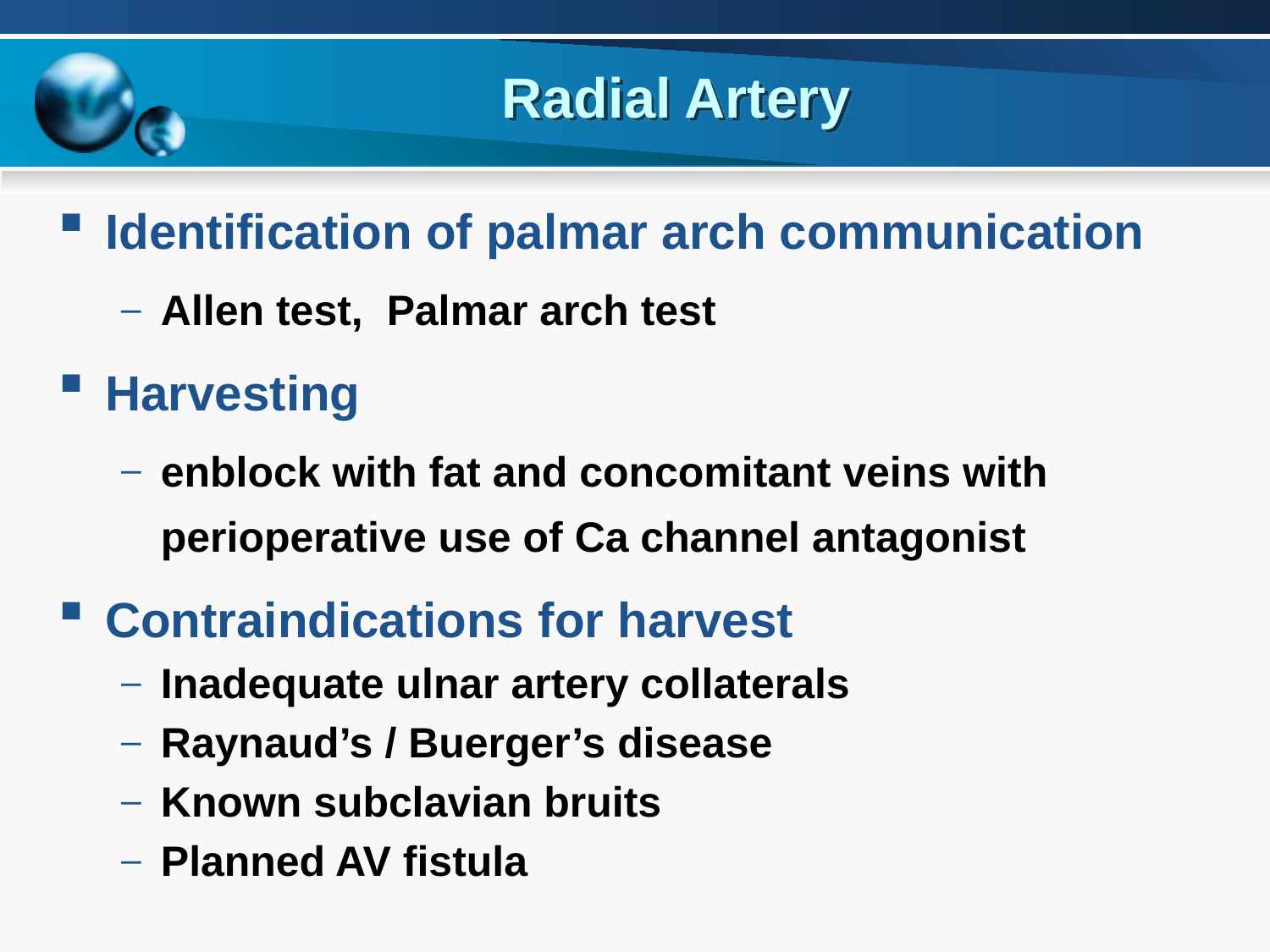

# Radial Artery
Identification of palmar arch communication
Allen test,  Palmar arch test
Harvesting
enblock with fat and concomitant veins with perioperative use of Ca channel antagonist
Contraindications for harvest
Inadequate ulnar artery collaterals
Raynaud’s / Buerger’s disease
Known subclavian bruits
Planned AV fistula